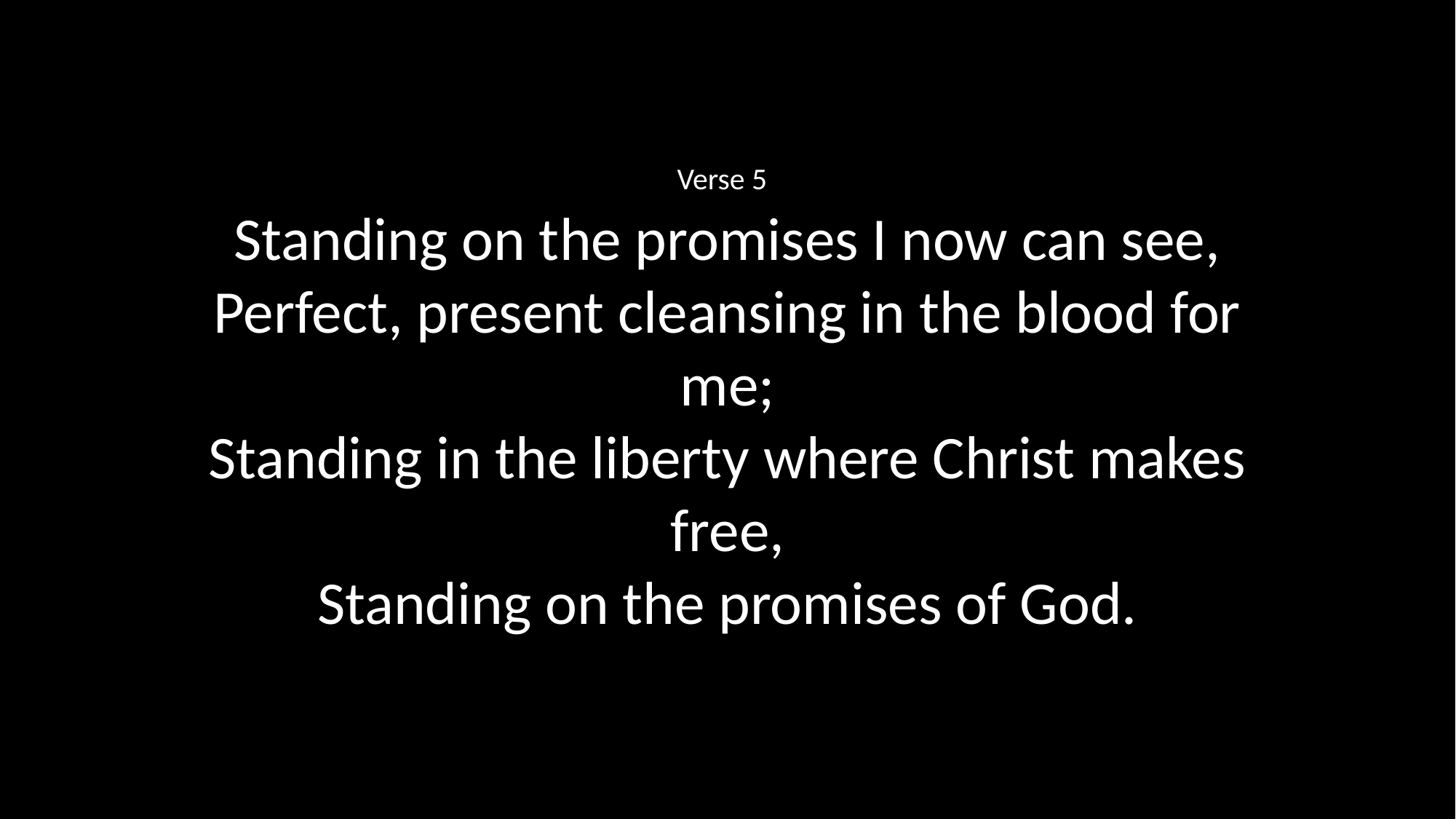

Verse 5
Standing on the promises I now can see,
Perfect, present cleansing in the blood for me;
Standing in the liberty where Christ makes free,
Standing on the promises of God.